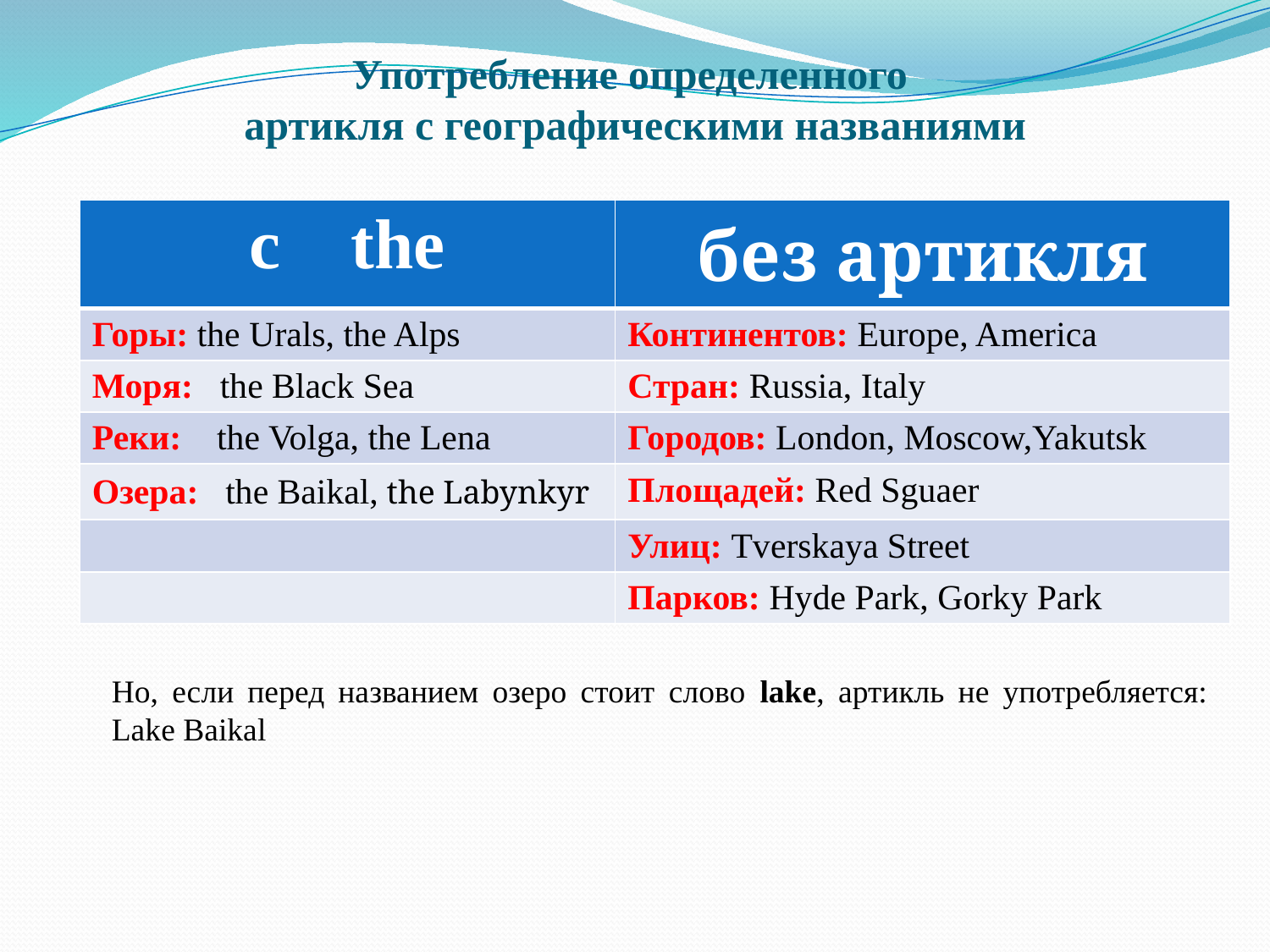

# Употребление определенного артикля с географическими названиями
| c the | без артикля |
| --- | --- |
| Горы: the Urals, the Alps | Континентов: Europe, America |
| Моря: the Black Sea | Стран: Russia, Italy |
| Реки: the Volga, the Lena | Городов: London, Moscow,Yakutsk |
| Озера: the Baikal, the Labynkyr | Площадей: Red Sguaer |
|  | Улиц: Tverskaya Street |
|  | Парков: Hyde Park, Gorky Park |

Но, если перед названием озеро стоит слово lake, артикль не употребляется: Lake Baikal